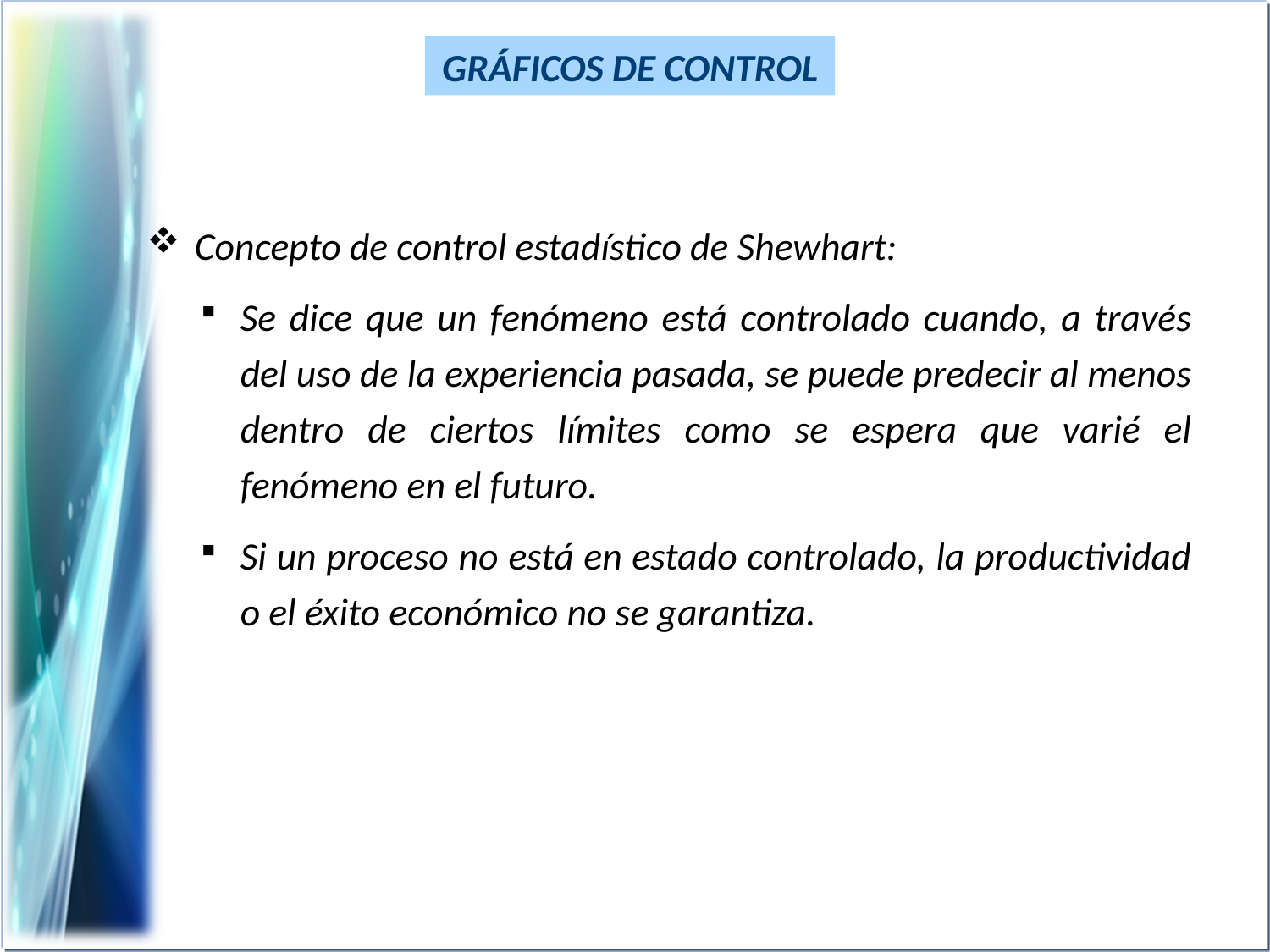

GRÁFICOS DE CONTROL
Concepto de control estadístico de Shewhart:
Se dice que un fenómeno está controlado cuando, a través del uso de la experiencia pasada, se puede predecir al menos dentro de ciertos límites como se espera que varié el fenómeno en el futuro.
Si un proceso no está en estado controlado, la productividad o el éxito económico no se garantiza.